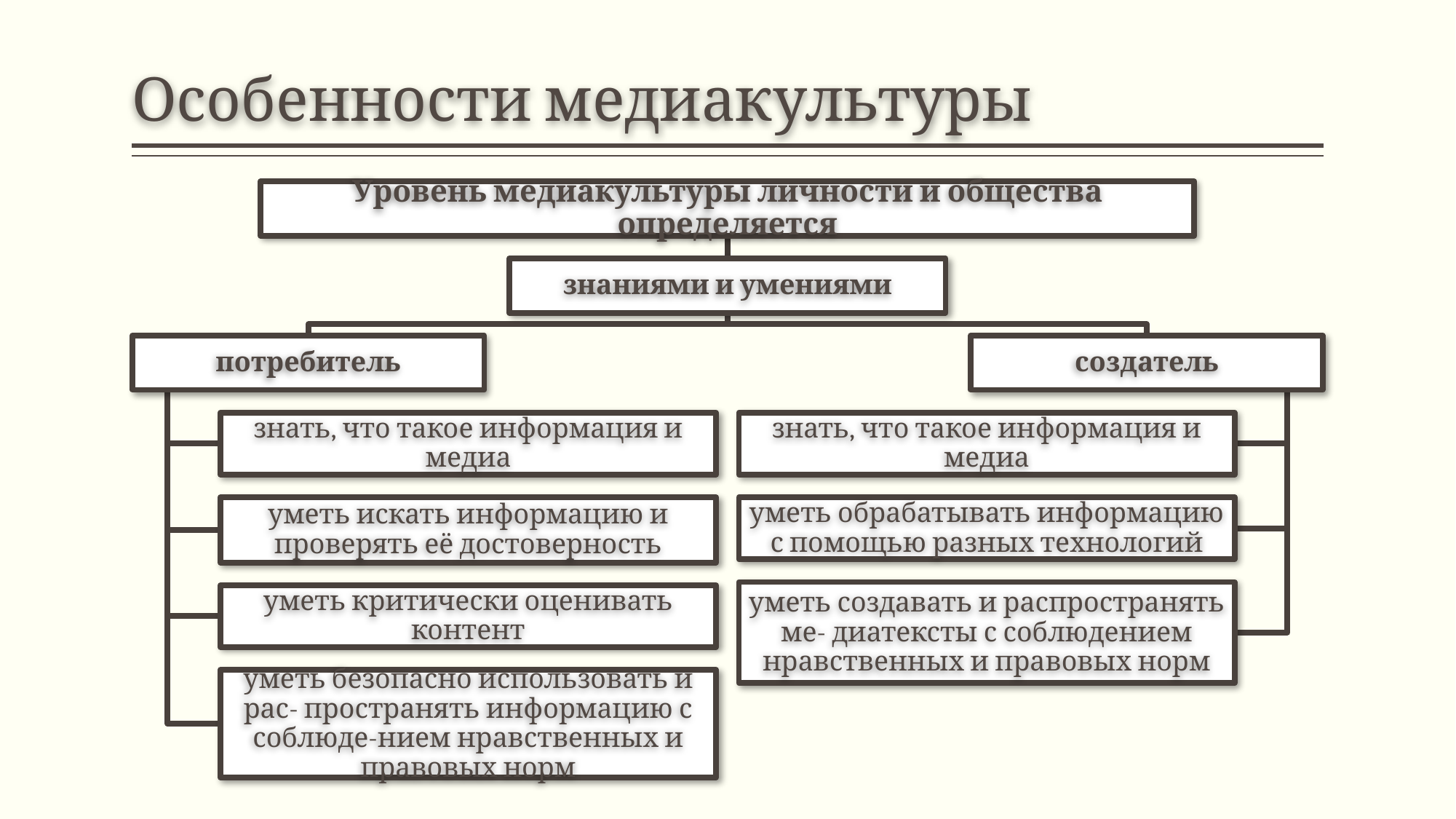

# Особенности медиакультуры

Уровень медиакультуры личности и общества определяется

знаниями и умениями

потребитель

создатель

знать, что такое информация и медиа

знать, что такое информация и медиа

уметь искать информацию и проверять её достоверность

уметь обрабатывать информацию с помощью разных технологий

уметь создавать и распространять ме- диатексты с соблюдением нравственных и правовых норм

уметь критически оценивать контент

уметь безопасно использовать и рас- пространять информацию с соблюде-нием нравственных и правовых норм